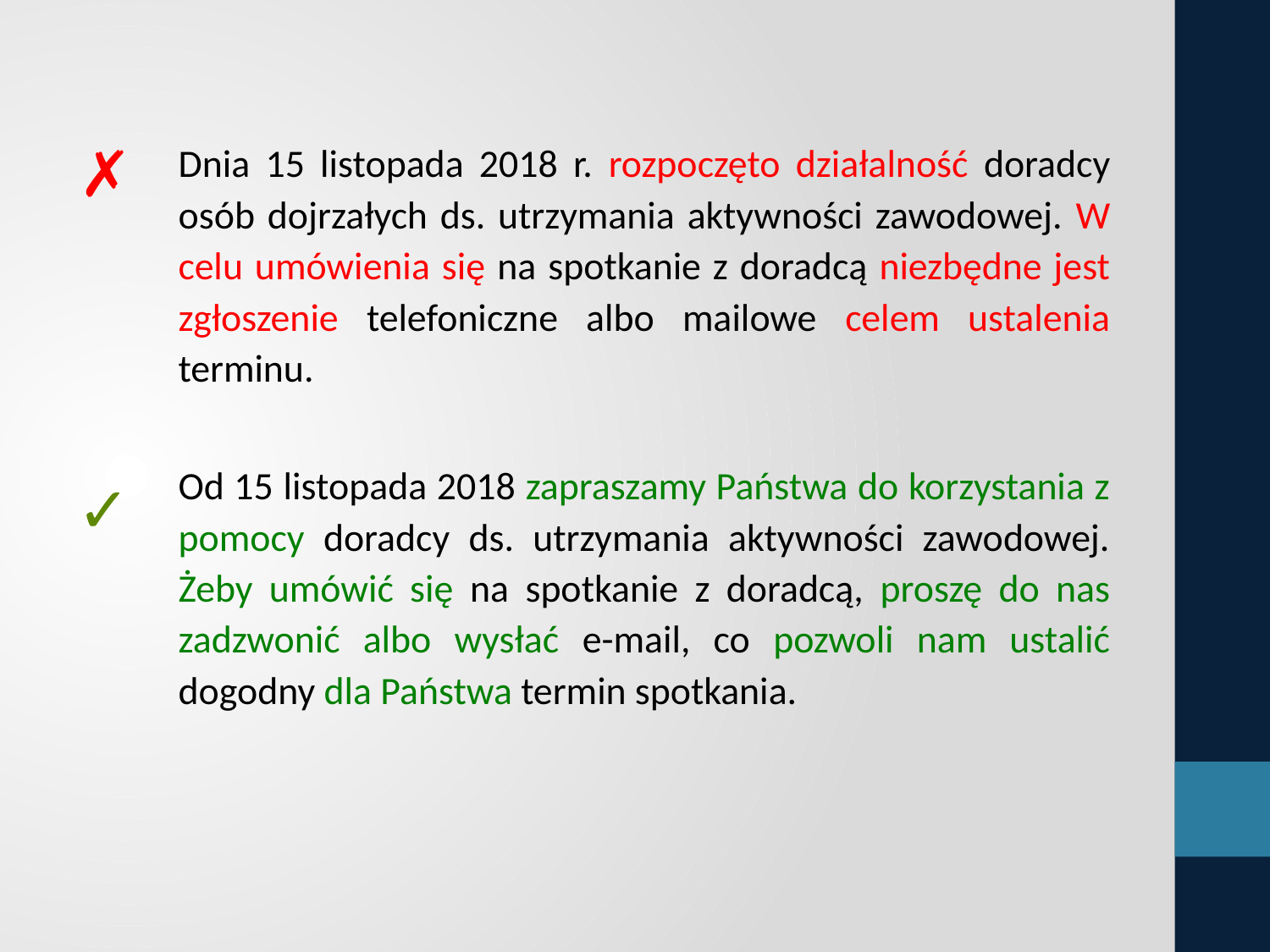

✗
Dnia 15 listopada 2018 r. rozpoczęto działalność doradcy osób dojrzałych ds. utrzymania aktywności zawodowej. W celu umówienia się na spotkanie z doradcą niezbędne jest zgłoszenie telefoniczne albo mailowe celem ustalenia terminu.

Od 15 listopada 2018 zapraszamy Państwa do korzystania z pomocy doradcy ds. utrzymania aktywności zawodowej. Żeby umówić się na spotkanie z doradcą, proszę do nas zadzwonić albo wysłać e-mail, co pozwoli nam ustalić dogodny dla Państwa termin spotkania.
✓